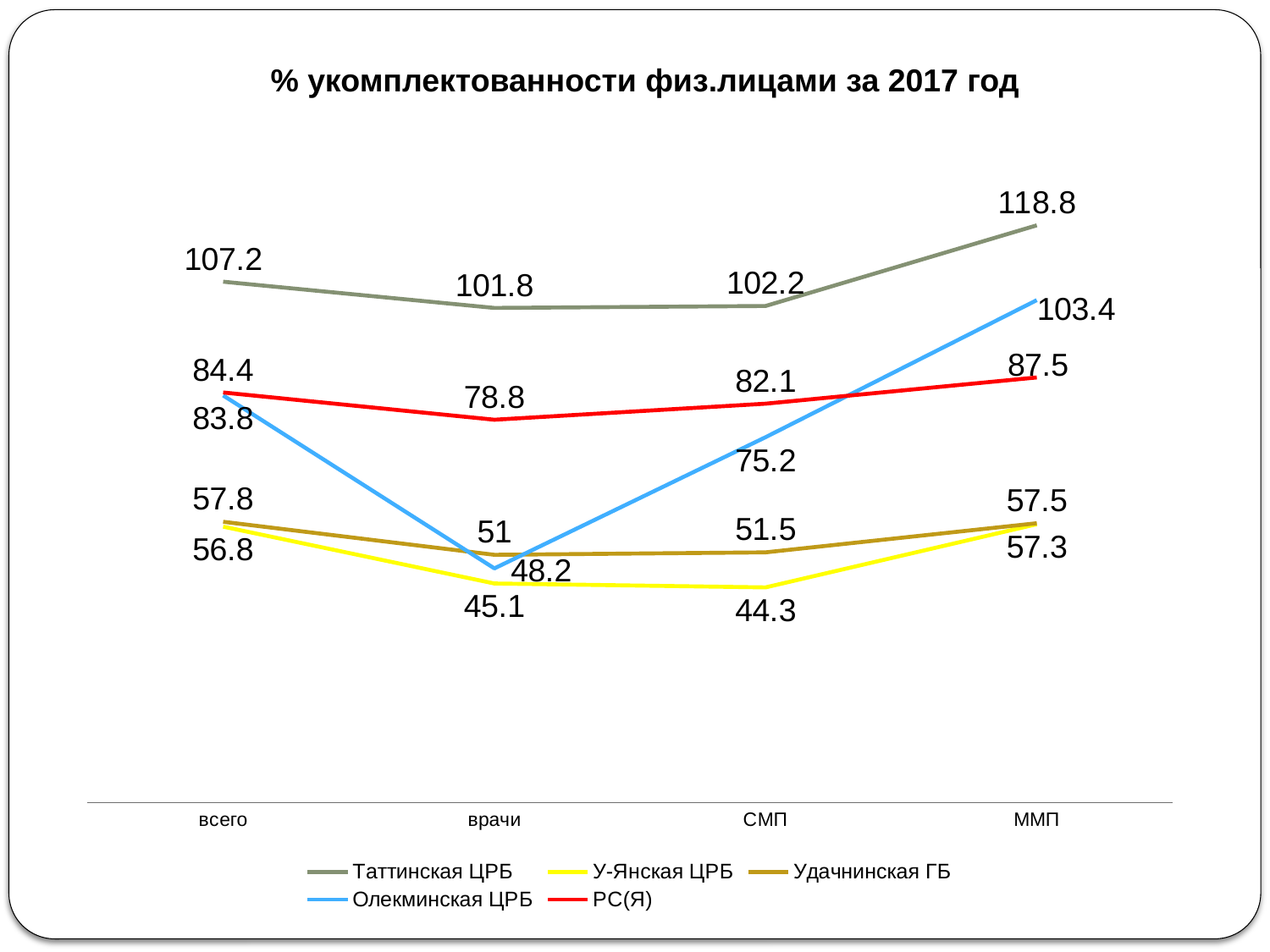

# % укомплектованности физ.лицами за 2017 год

### Chart

| Category | Таттинская ЦРБ | У-Янская ЦРБ | Удачнинская ГБ | Олекминская ЦРБ | РС(Я) |
|---|---|---|---|---|---|
| всего | 107.2 | 56.8 | 57.8 | 83.8 | 84.4 |
| врачи | 101.8 | 45.1 | 51.0 | 48.2 | 78.8 |
| СМП | 102.2 | 44.3 | 51.5 | 75.2 | 82.1 |
| ММП | 118.8 | 57.3 | 57.5 | 103.4 | 87.5 |